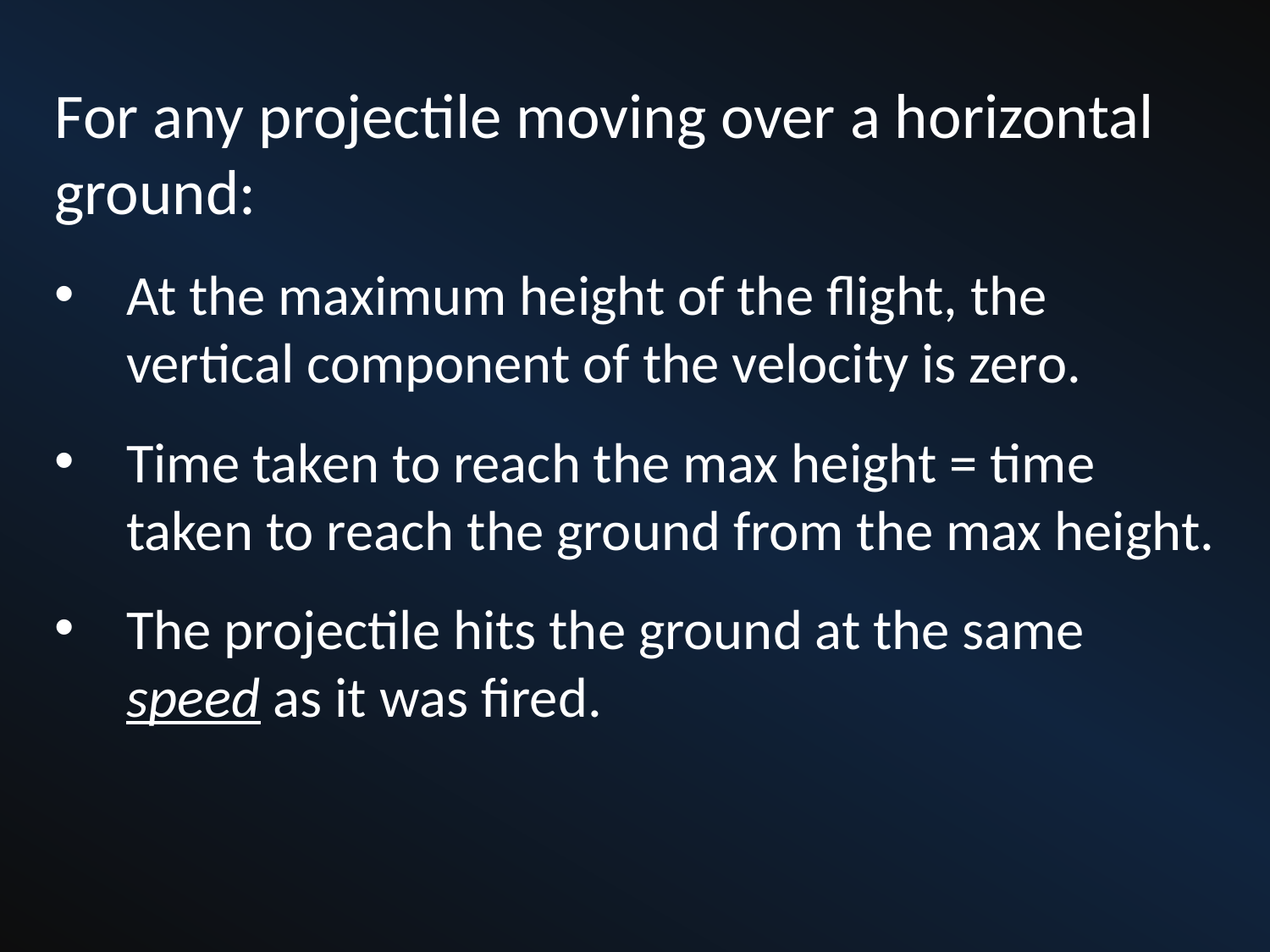

For any projectile moving over a horizontal ground:
At the maximum height of the flight, the vertical component of the velocity is zero.
Time taken to reach the max height = time taken to reach the ground from the max height.
The projectile hits the ground at the same speed as it was fired.